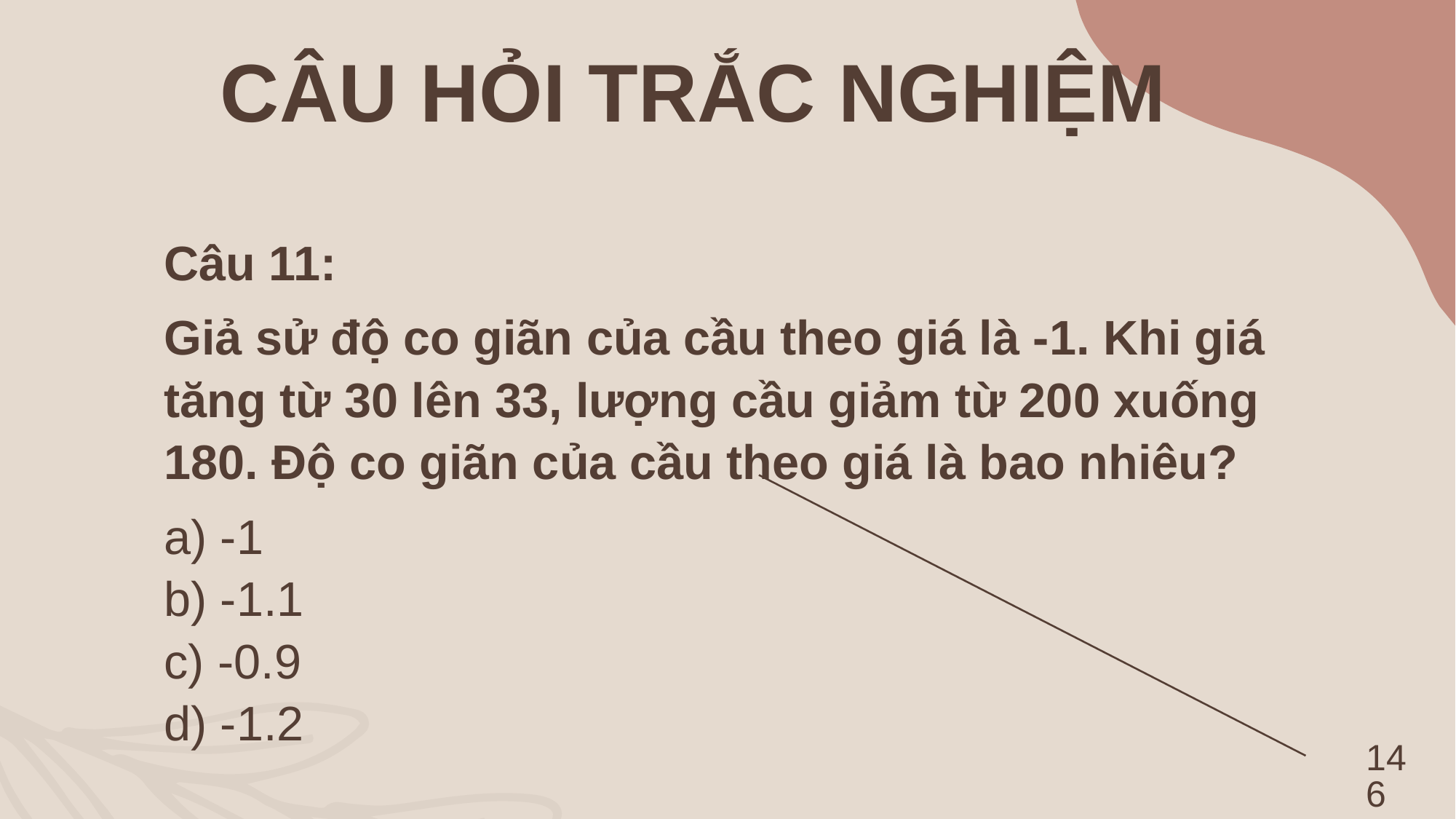

CÂU HỎI TRẮC NGHIỆM
Câu 11:
Giả sử độ co giãn của cầu theo giá là -1. Khi giá tăng từ 30 lên 33, lượng cầu giảm từ 200 xuống 180. Độ co giãn của cầu theo giá là bao nhiêu?
a) -1
b) -1.1
c) -0.9
d) -1.2
146